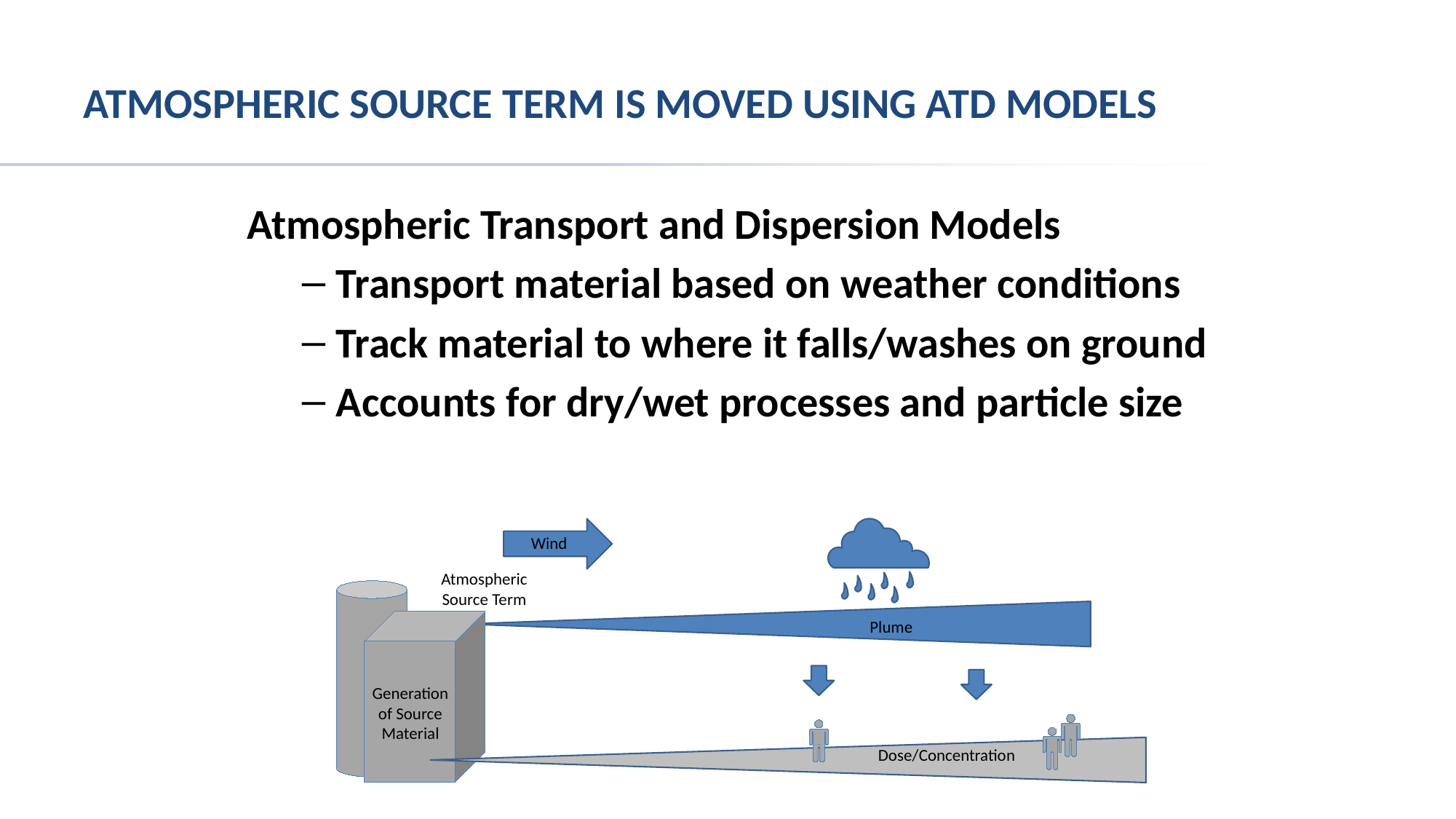

# Atmospheric Source Term is Moved using ATD Models
Atmospheric Transport and Dispersion Models
Transport material based on weather conditions
Track material to where it falls/washes on ground
Accounts for dry/wet processes and particle size

Wind
Atmospheric Source Term

Plume

Generation of Source Material

Dose/Concentration